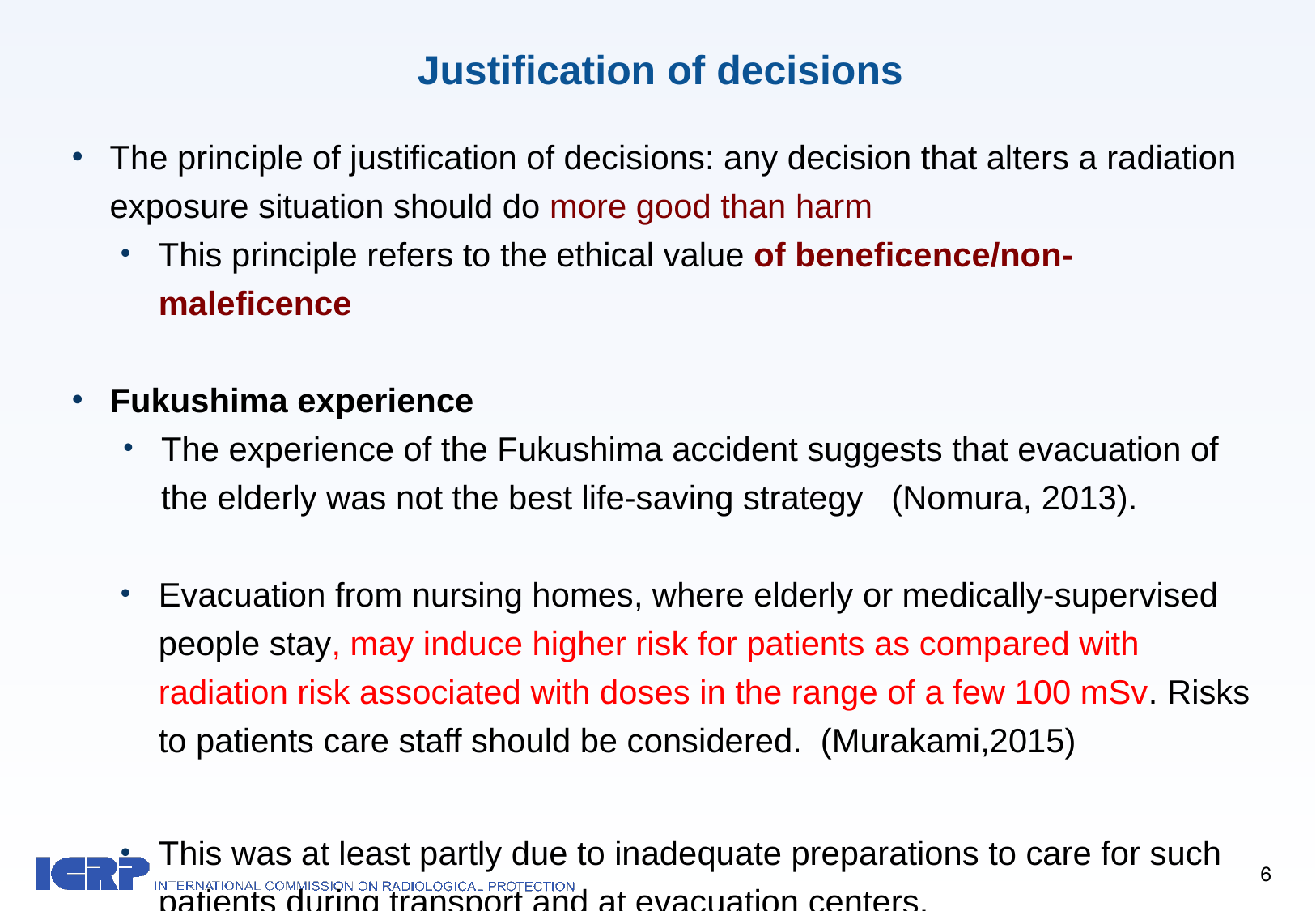

Justification of decisions
The principle of justification of decisions: any decision that alters a radiation exposure situation should do more good than harm
This principle refers to the ethical value of beneficence/non-maleficence

Fukushima experience
The experience of the Fukushima accident suggests that evacuation of the elderly was not the best life-saving strategy   (Nomura, 2013).

Evacuation from nursing homes, where elderly or medically-supervised people stay, may induce higher risk for patients as compared with radiation risk associated with doses in the range of a few 100 mSv. Risks to patients care staff should be considered.  (Murakami,2015)

This was at least partly due to inadequate preparations to care for such patients during transport and at evacuation centers.

6